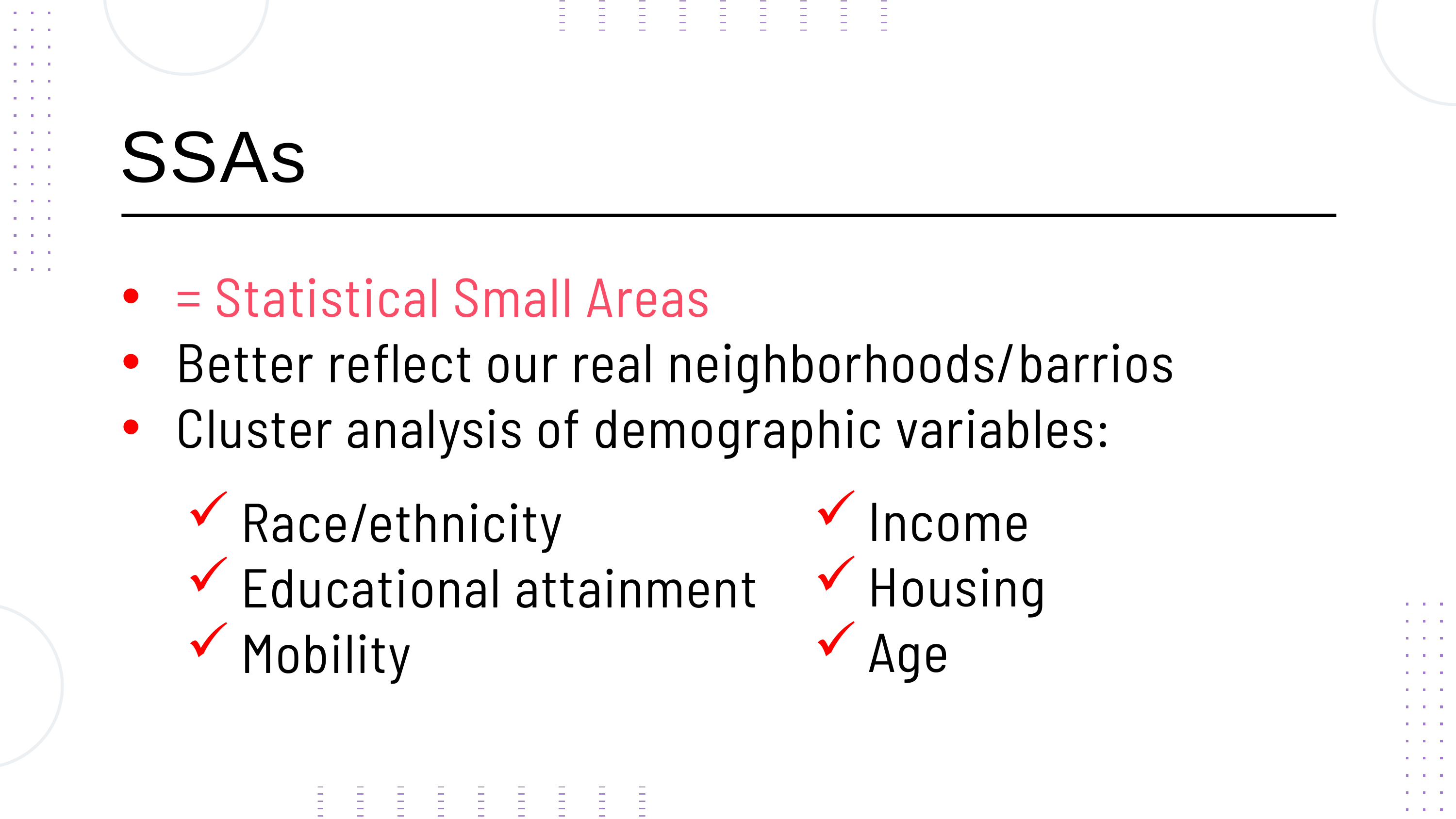

SSAs

= Statistical Small Areas
Better reflect our real neighborhoods/barrios
Cluster analysis of demographic variables:
Income
Housing
Age
Race/ethnicity
Educational attainment
Mobility